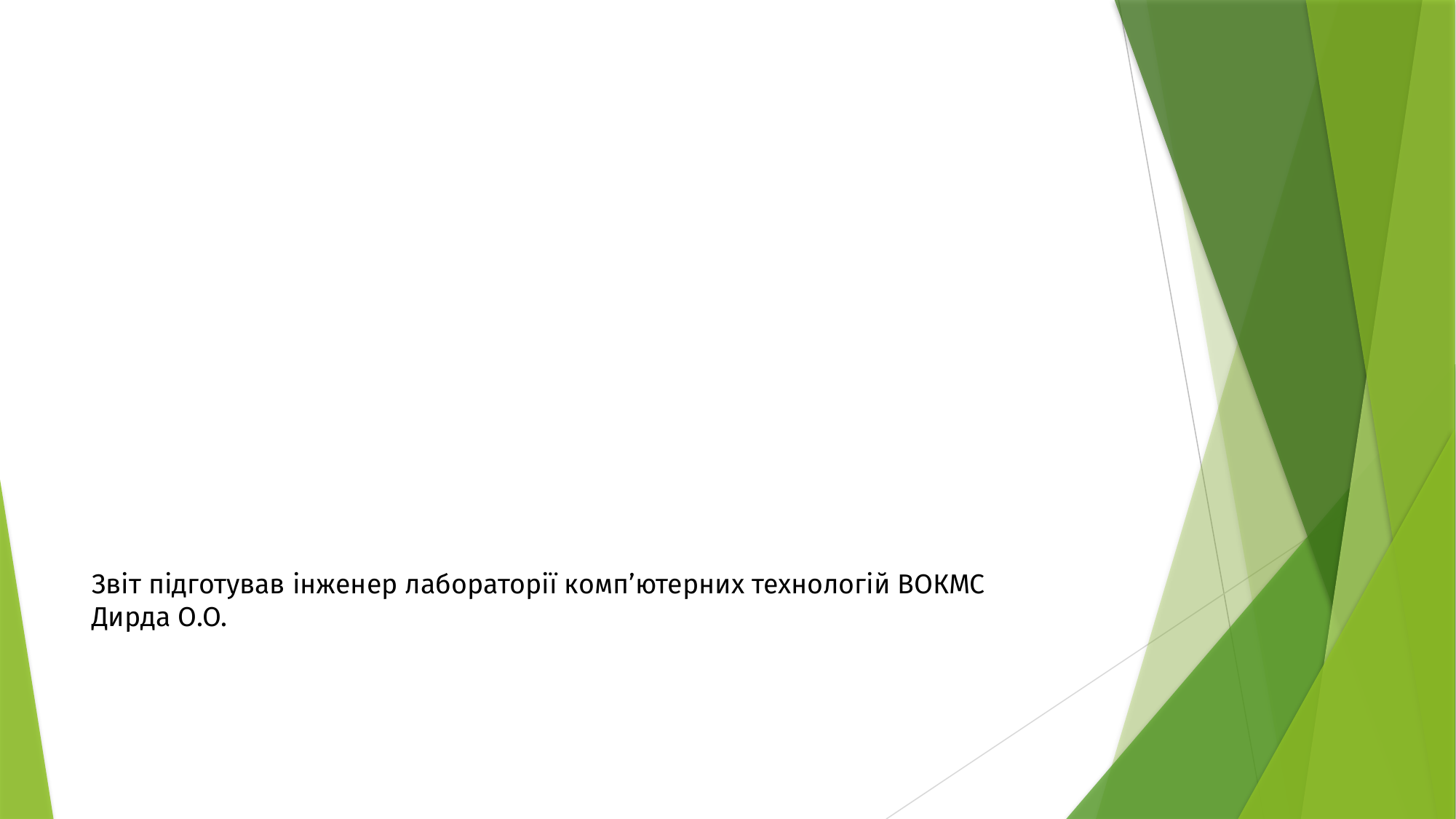

Звіт підготував інженер лабораторії комп’ютерних технологій ВОКМС
Дирда О.О.